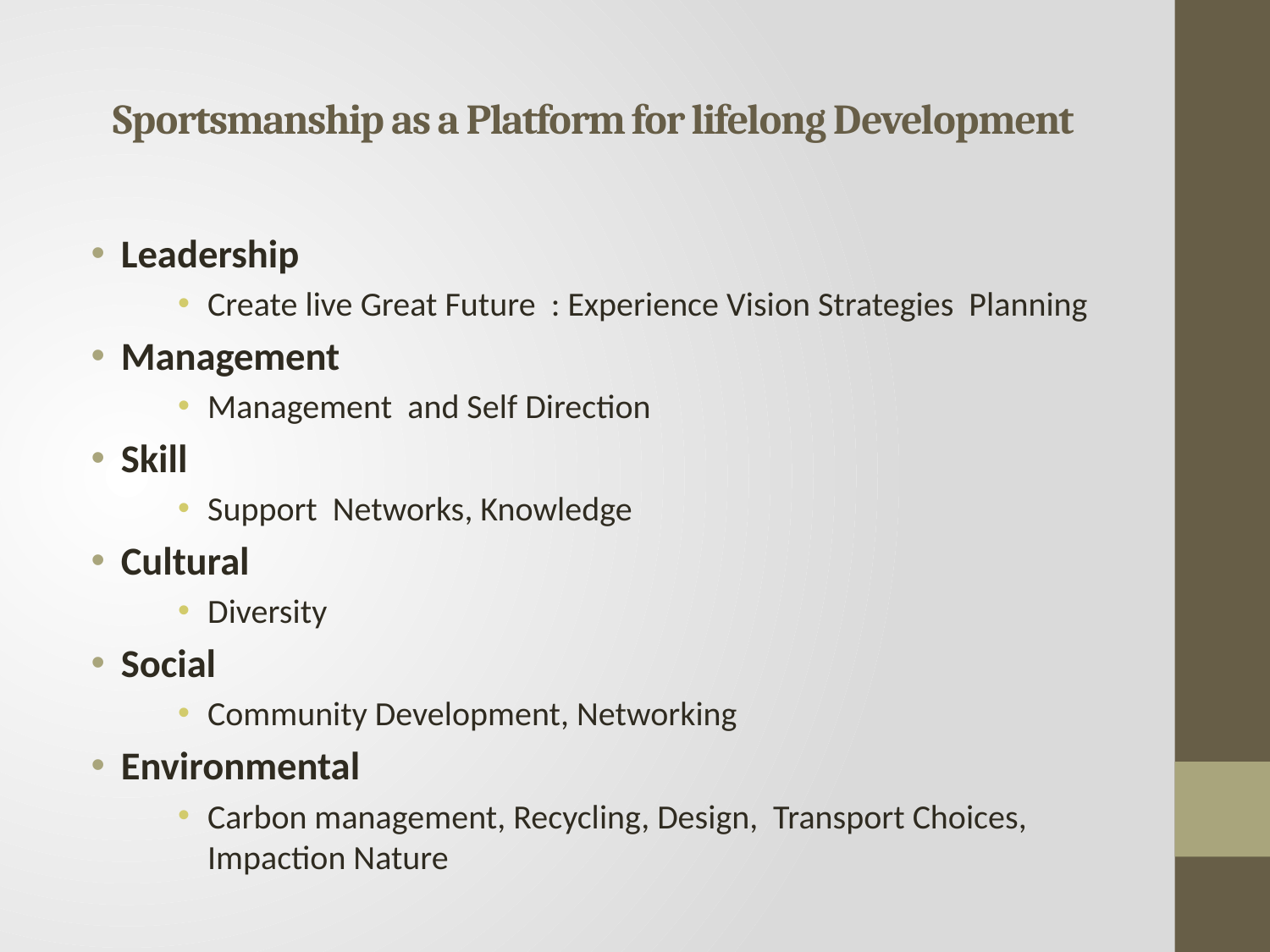

# Sportsmanship as a Platform for lifelong Development
Leadership
Create live Great Future  : Experience Vision Strategies  Planning
Management
Management  and Self Direction
Skill
Support  Networks, Knowledge
Cultural
Diversity
Social
Community Development, Networking
Environmental
Carbon management, Recycling, Design,  Transport Choices, Impaction Nature